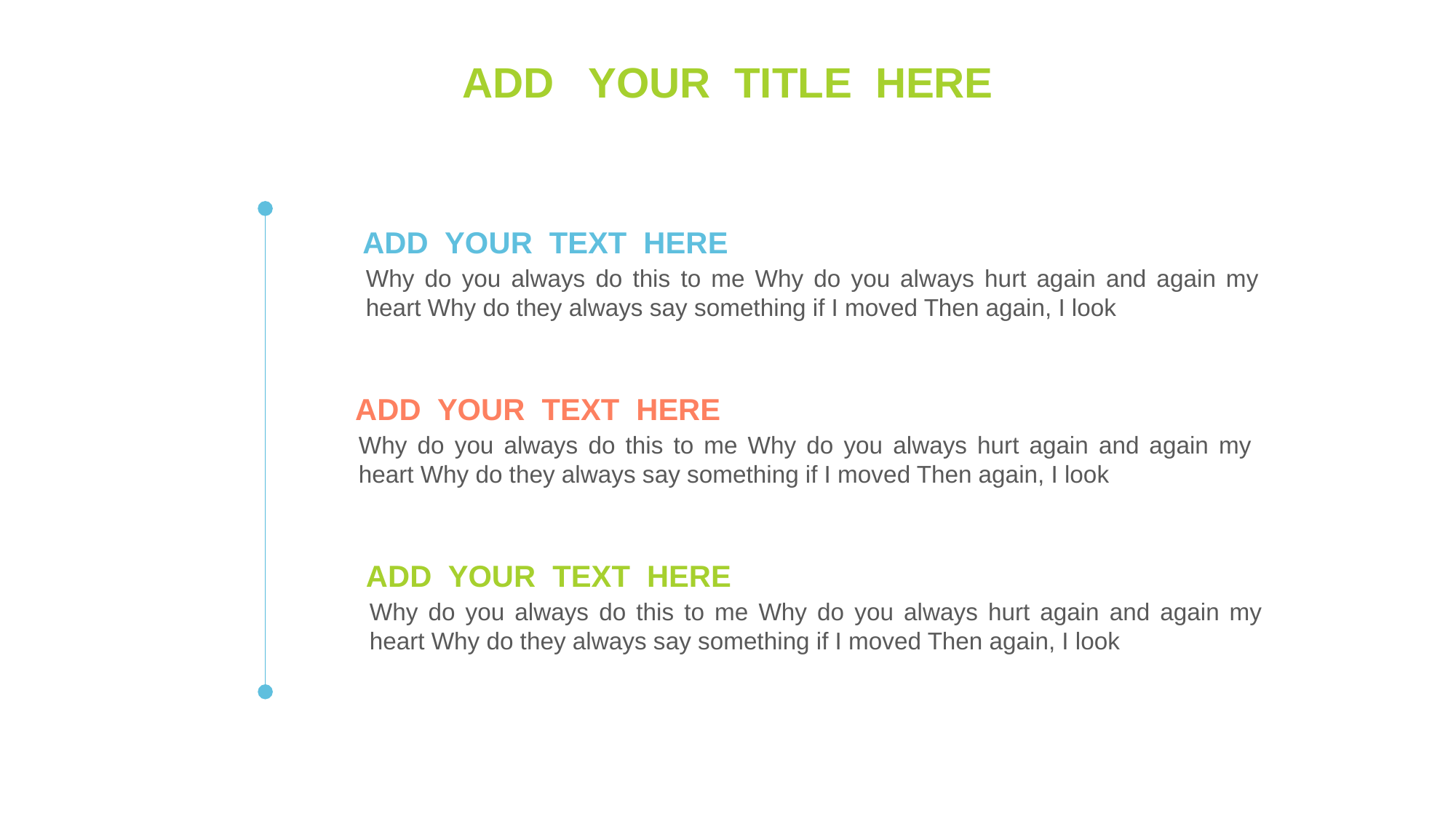

ADD   YOUR  TITLE  HERE

ADD  YOUR  TEXT  HERE
2011
Why do you always do this to me Why do you always hurt again and again my heart Why do they always say something if I moved Then again, I look
ADD  YOUR  TEXT  HERE
2012
Why do you always do this to me Why do you always hurt again and again my heart Why do they always say something if I moved Then again, I look
ADD  YOUR  TEXT  HERE
2013
Why do you always do this to me Why do you always hurt again and again my heart Why do they always say something if I moved Then again, I look